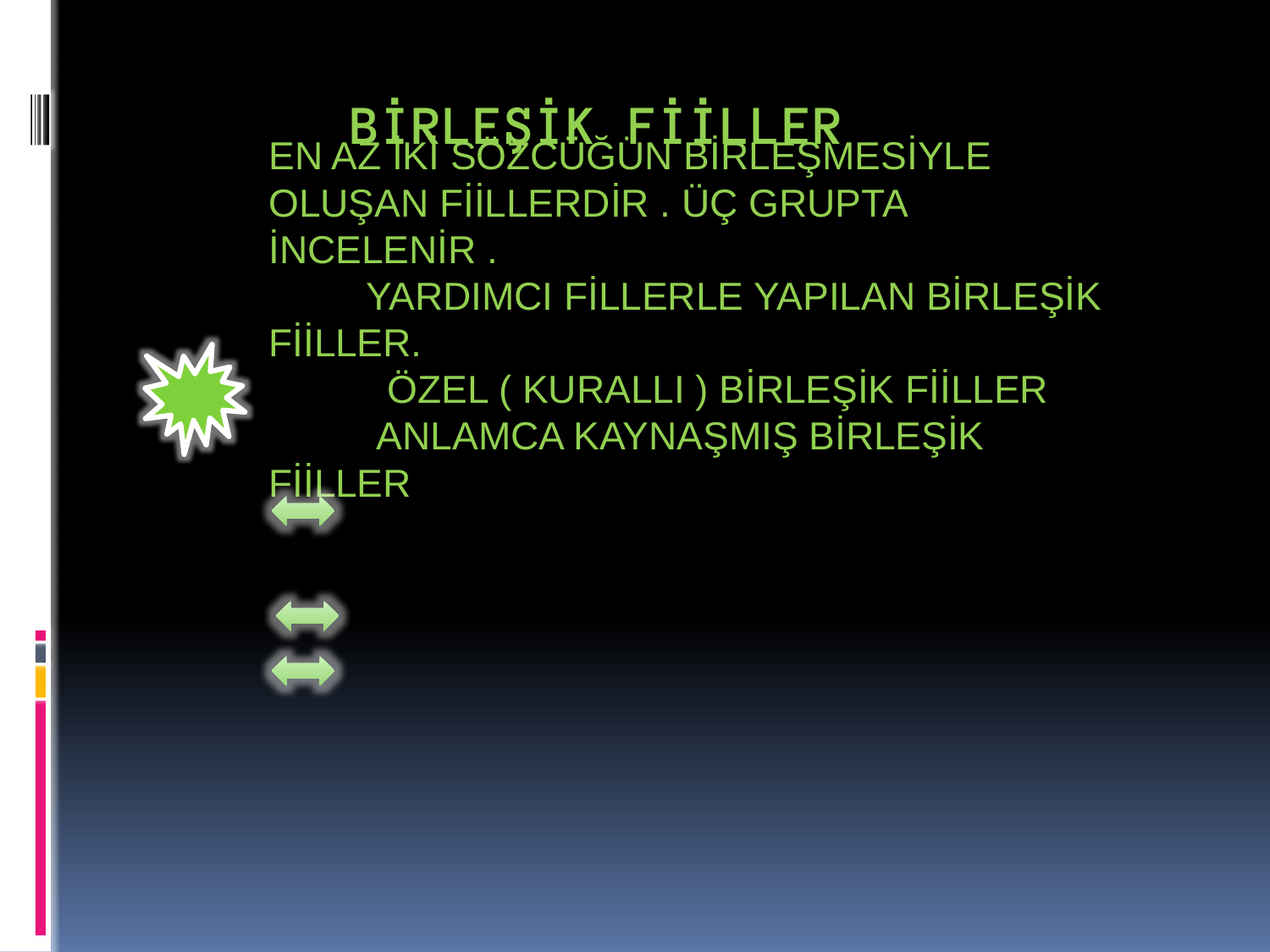

# Birleşik fiiller
EN AZ İKİ SÖZCÜĞÜN BİRLEŞMESİYLE OLUŞAN FİİLLERDİR . ÜÇ GRUPTA İNCELENİR .
         YARDIMCI FİLLERLE YAPILAN BİRLEŞİK FİİLLER.
           ÖZEL ( KURALLI ) BİRLEŞİK FİİLLER
          ANLAMCA KAYNAŞMIŞ BİRLEŞİK FİİLLER